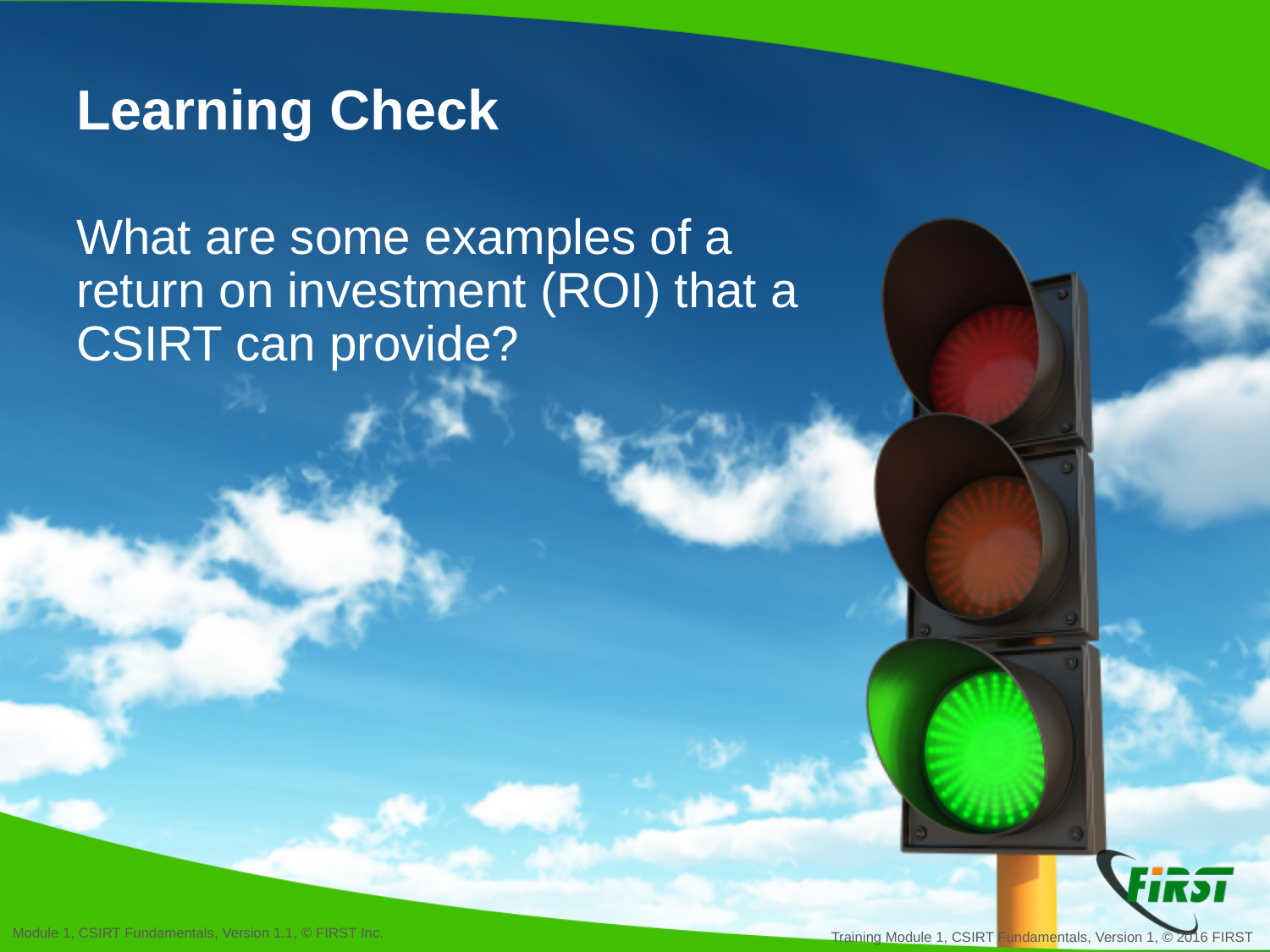

# Learning Check
What are some examples of a return on investment (ROI) that a CSIRT can provide?
Training Module 1, CSIRT Fundamentals, Version 1, © 2016 FIRST